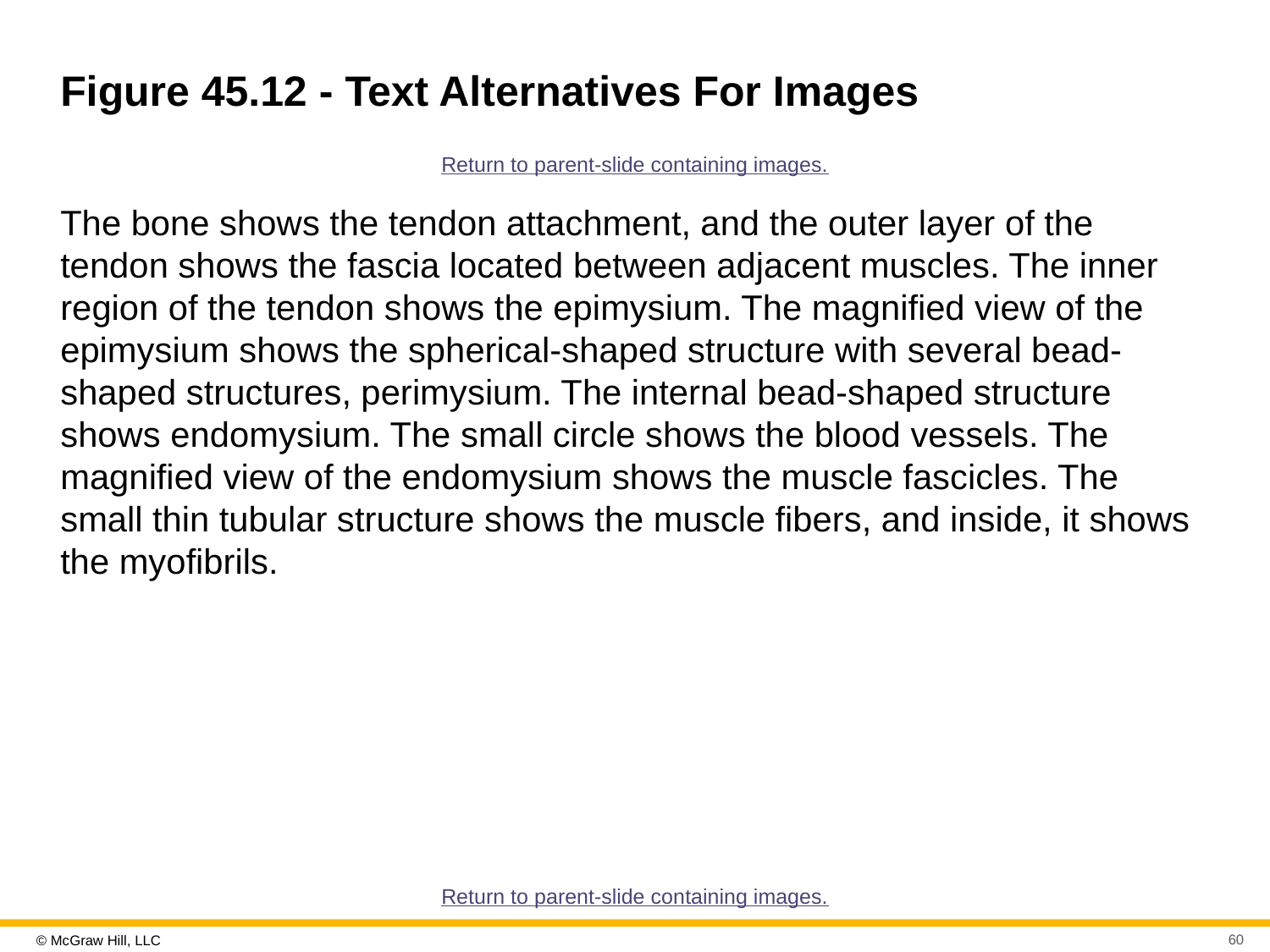

# Figure 45.12 - Text Alternatives For Images
Return to parent-slide containing images.
The bone shows the tendon attachment, and the outer layer of the tendon shows the fascia located between adjacent muscles. The inner region of the tendon shows the epimysium. The magnified view of the epimysium shows the spherical-shaped structure with several bead-shaped structures, perimysium. The internal bead-shaped structure shows endomysium. The small circle shows the blood vessels. The magnified view of the endomysium shows the muscle fascicles. The small thin tubular structure shows the muscle fibers, and inside, it shows the myofibrils.
Return to parent-slide containing images.
60